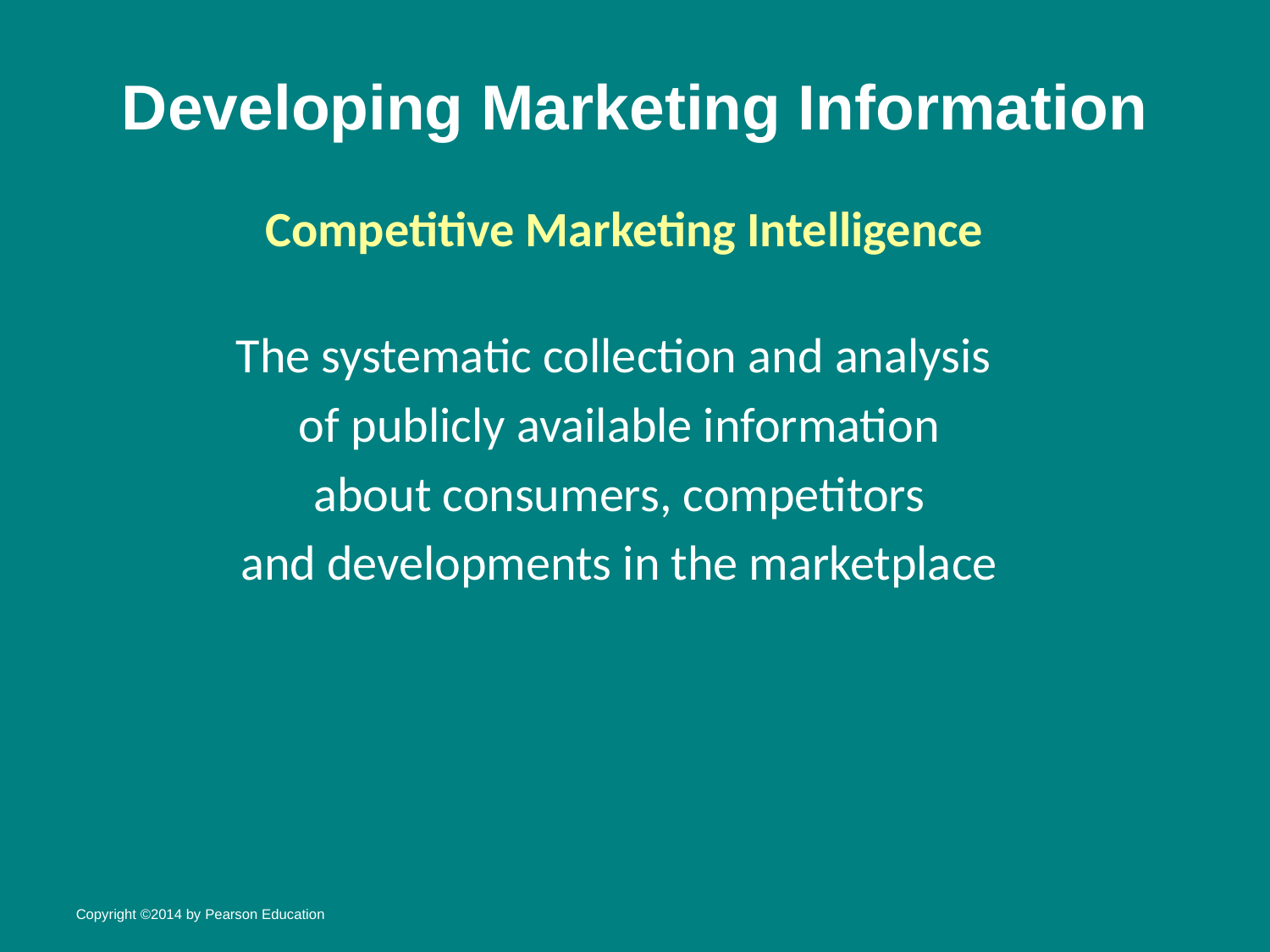

# Developing Marketing Information
Competitive Marketing Intelligence

The systematic collection and analysis
of publicly available information
 about consumers, competitors
and developments in the marketplace
Copyright ©2014 by Pearson Education